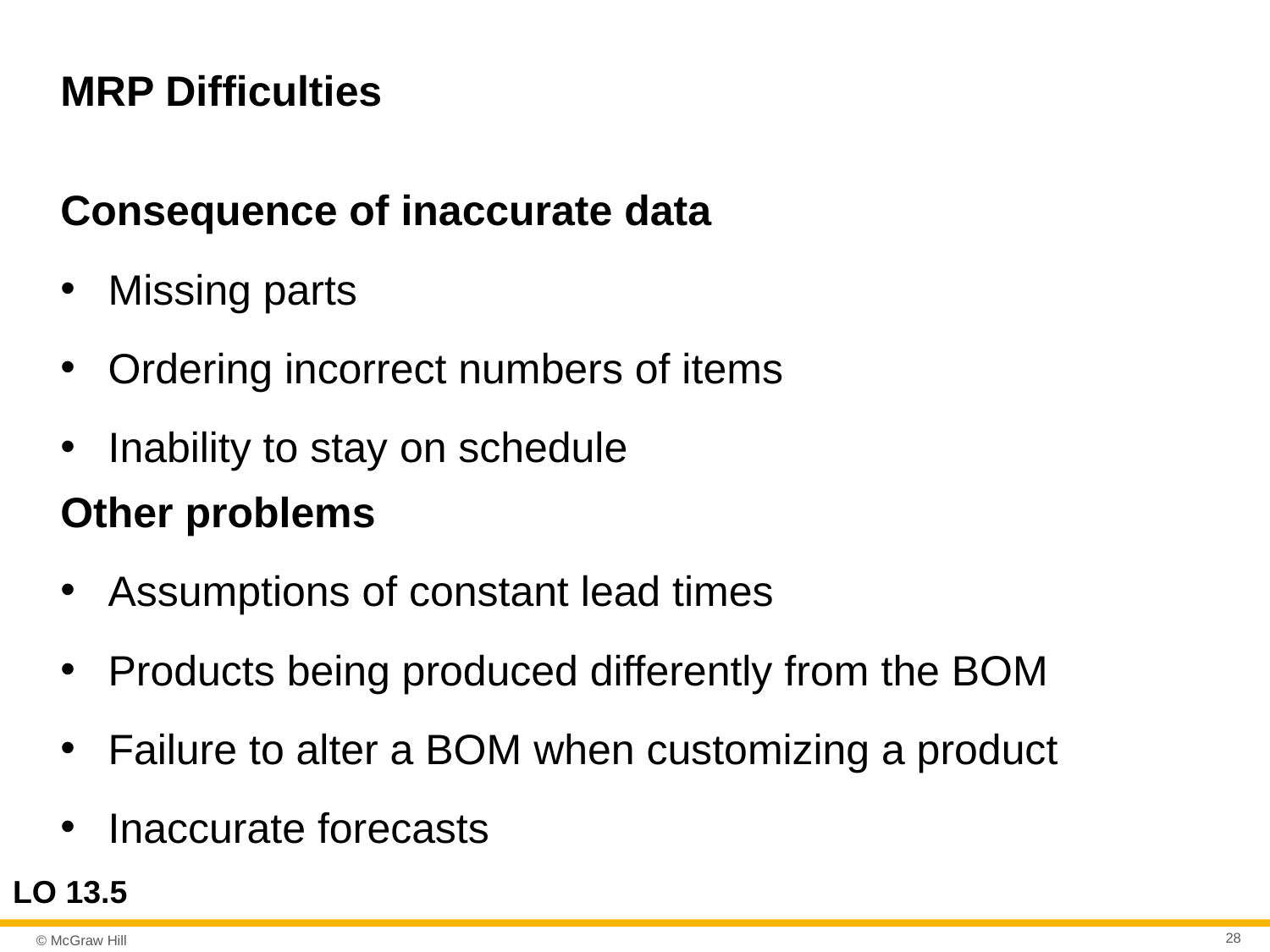

# MRP Difficulties
Consequence of inaccurate data
Missing parts
Ordering incorrect numbers of items
Inability to stay on schedule
Other problems
Assumptions of constant lead times
Products being produced differently from the BOM
Failure to alter a BOM when customizing a product
Inaccurate forecasts
LO 13.5